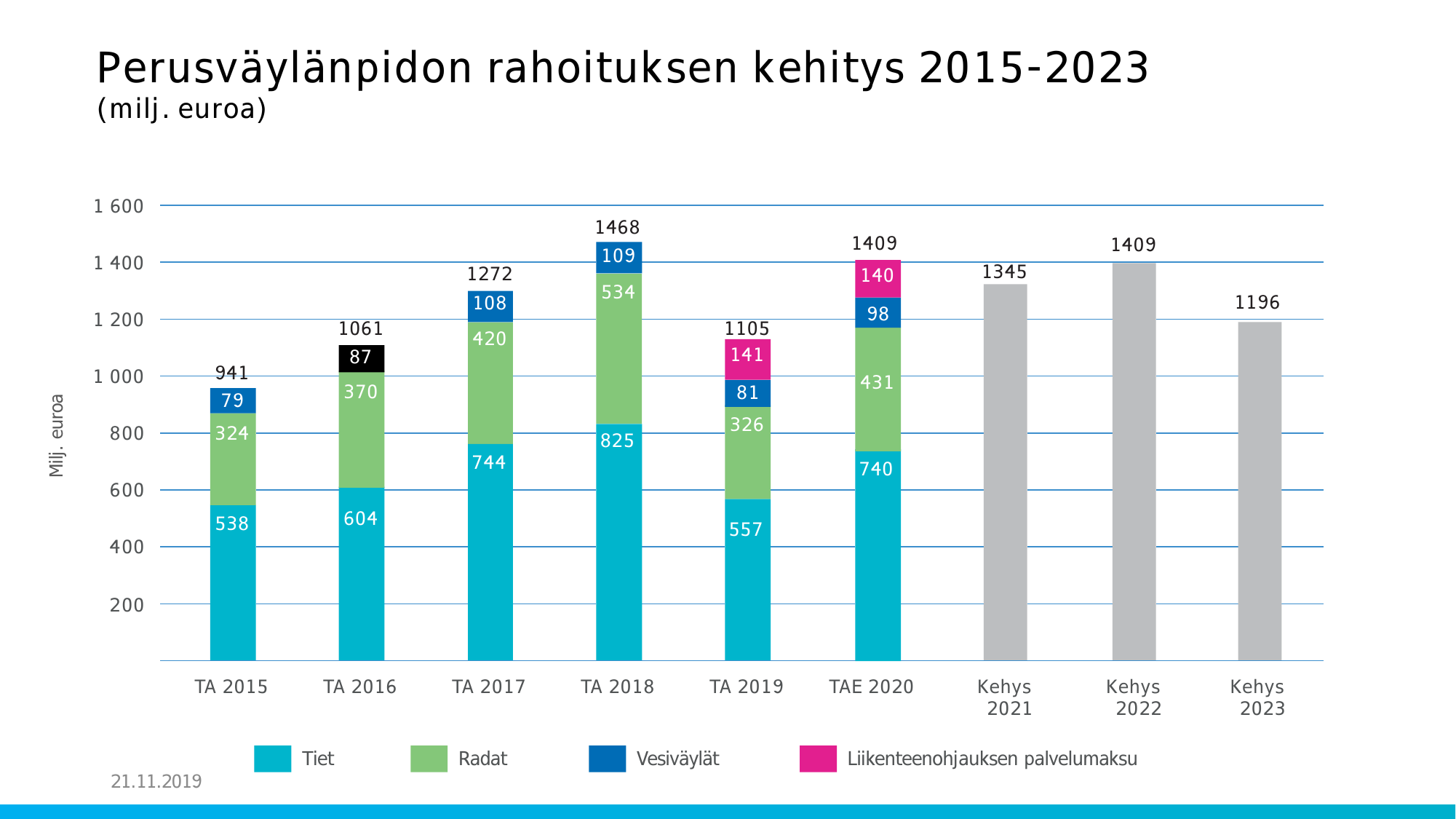

Perusväylänpidon rahoituksen kehitys 2015-2023 (milj. euroa)
1 600

1468
1409
1409

109
1 400

1345

1272
140

534

1196
108

98
1 200

1105
1061

420

141
87

941
1 000
431

370

81
79

326

Milj. euroa
324
800

825

744

740
600

604
538
557
400

200

TAE 2020
Kehys  2021
Kehys  2022
Kehys  2023
TA 2015
TA 2016
TA 2017
TA 2018
TA 2019
Tiet
Radat
Vesiväylät
Liikenteenohjauksen palvelumaksu

21.11.2019